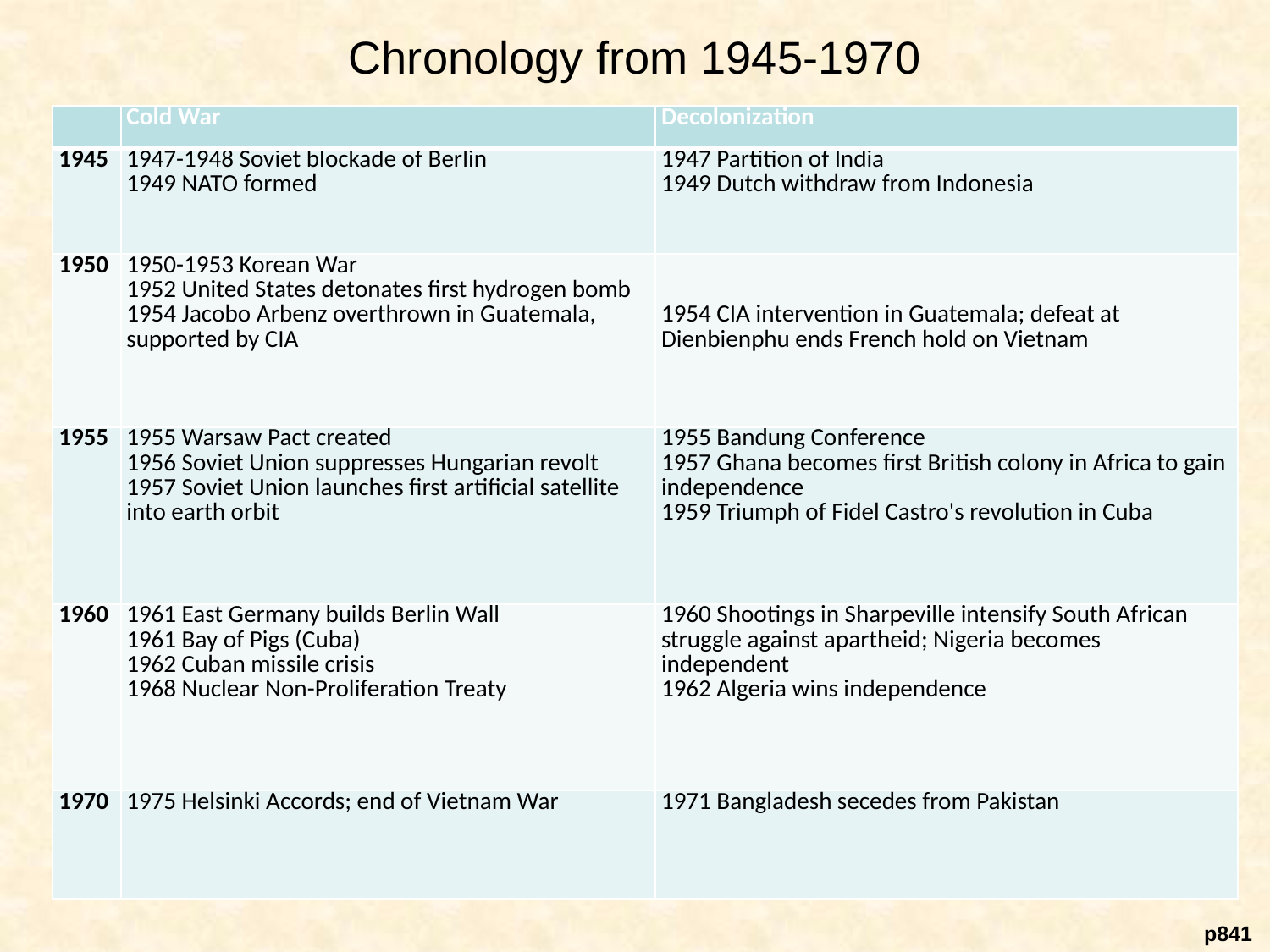

# Chronology from 1945-1970
| Empty cell | Cold War | Decolonization |
| --- | --- | --- |
| 1945 | 1947-1948 Soviet blockade of Berlin 1949 NATO formed | 1947 Partition of India 1949 Dutch withdraw from Indonesia |
| 1950 | 1950-1953 Korean War 1952 United States detonates first hydrogen bomb 1954 Jacobo Arbenz overthrown in Guatemala, supported by CIA | 1954 CIA intervention in Guatemala; defeat at Dienbienphu ends French hold on Vietnam |
| 1955 | 1955 Warsaw Pact created 1956 Soviet Union suppresses Hungarian revolt 1957 Soviet Union launches first artificial satellite into earth orbit | 1955 Bandung Conference 1957 Ghana becomes first British colony in Africa to gain independence 1959 Triumph of Fidel Castro's revolution in Cuba |
| 1960 | 1961 East Germany builds Berlin Wall 1961 Bay of Pigs (Cuba) 1962 Cuban missile crisis 1968 Nuclear Non-Proliferation Treaty | 1960 Shootings in Sharpeville intensify South African struggle against apartheid; Nigeria becomes independent 1962 Algeria wins independence |
| 1970 | 1975 Helsinki Accords; end of Vietnam War | 1971 Bangladesh secedes from Pakistan |
 p841